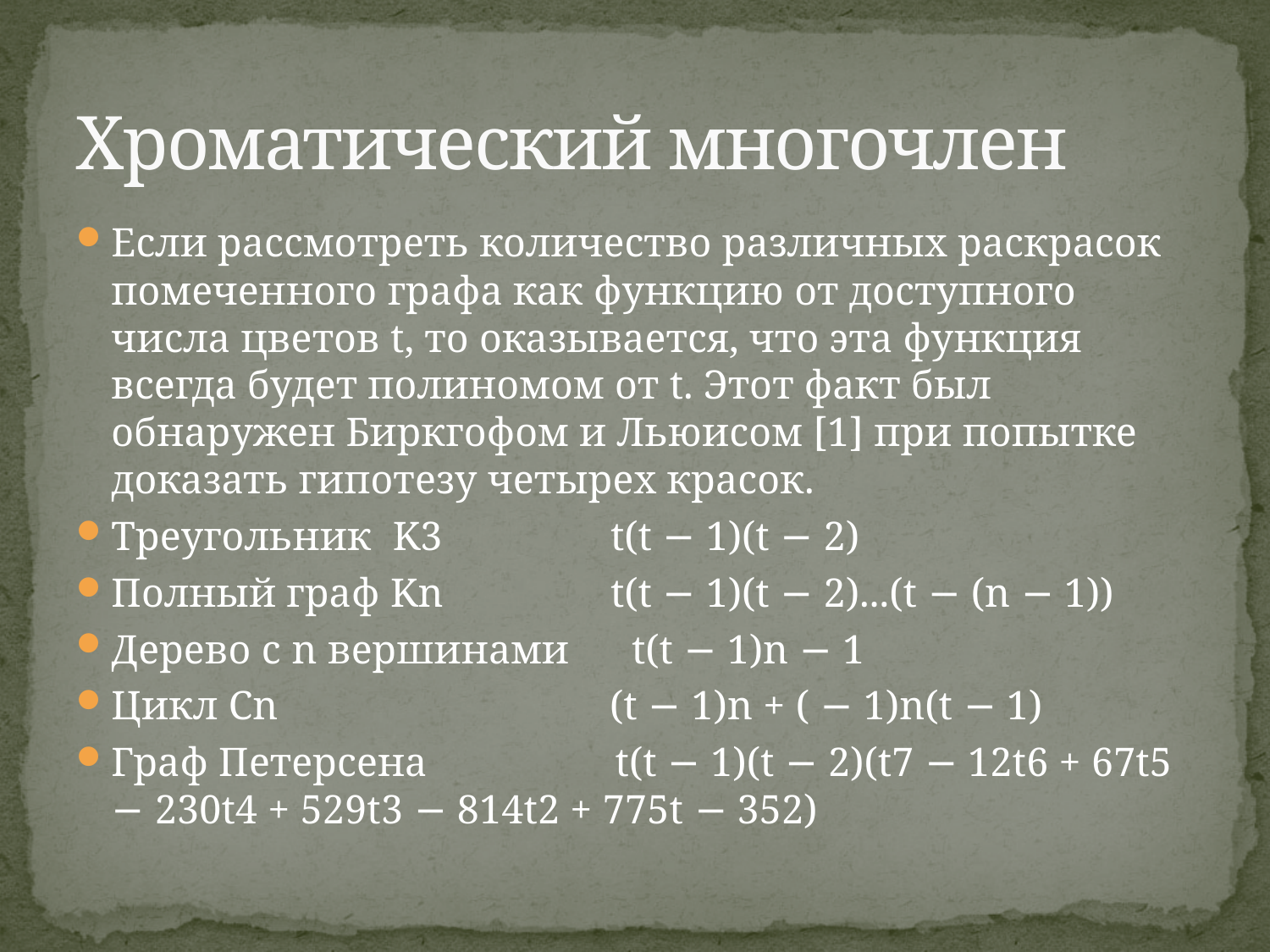

# Хроматический многочлен
Если рассмотреть количество различных раскрасок помеченного графа как функцию от доступного числа цветов t, то оказывается, что эта функция всегда будет полиномом от t. Этот факт был обнаружен Биркгофом и Льюисом [1] при попытке доказать гипотезу четырех красок.
Треугольник  K3   	      t(t − 1)(t − 2)
Полный граф Kn	      t(t − 1)(t − 2)...(t − (n − 1))
Дерево с n вершинами      t(t − 1)n − 1
Цикл Cn	                           (t − 1)n + ( − 1)n(t − 1)
Граф Петерсена	                 t(t − 1)(t − 2)(t7 − 12t6 + 67t5 − 230t4 + 529t3 − 814t2 + 775t − 352)